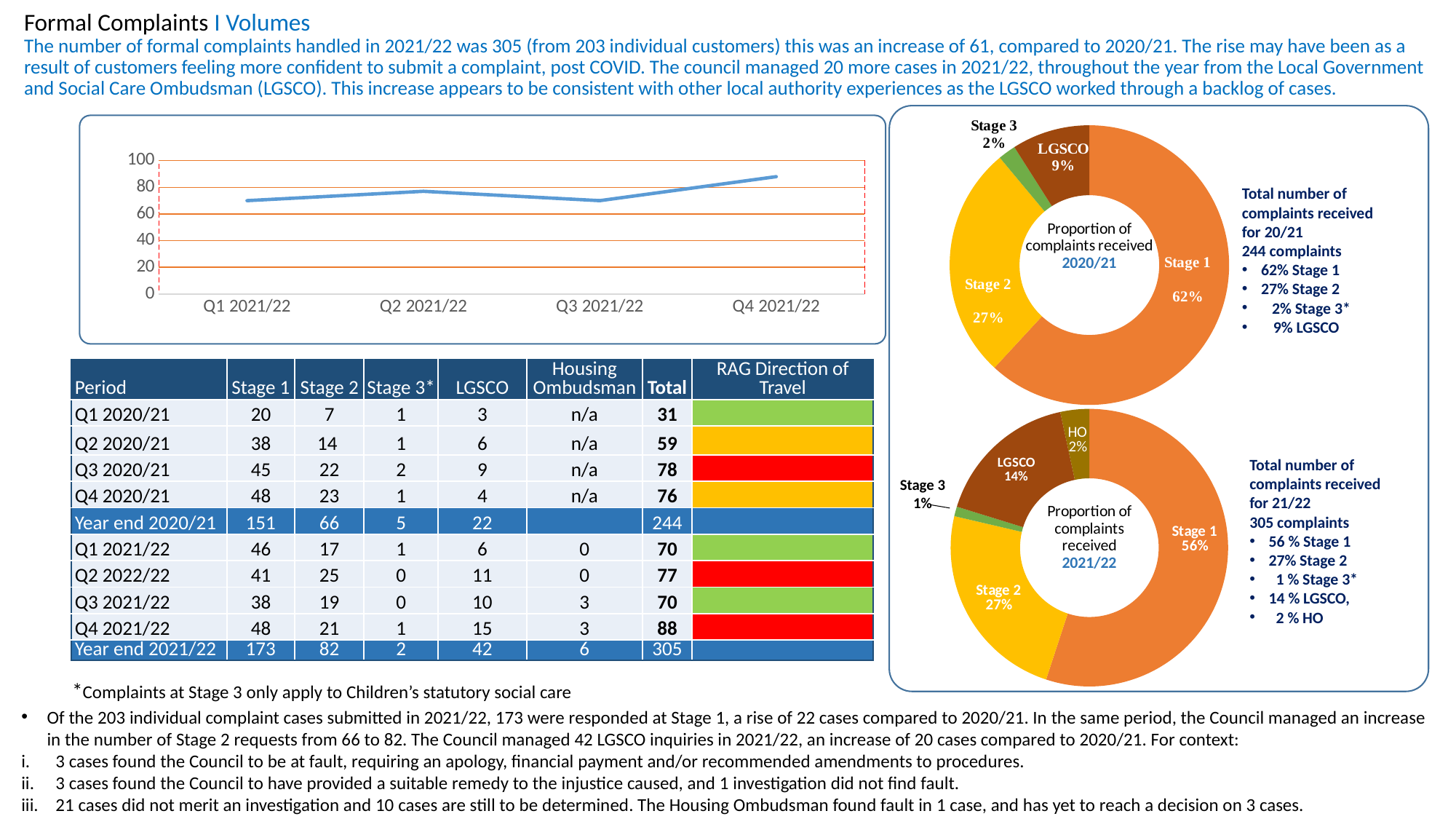

# Formal Complaints I Volumes The number of formal complaints handled in 2021/22 was 305 (from 203 individual customers) this was an increase of 61, compared to 2020/21. The rise may have been as a result of customers feeling more confident to submit a complaint, post COVID. The council managed 20 more cases in 2021/22, throughout the year from the Local Government and Social Care Ombudsman (LGSCO). This increase appears to be consistent with other local authority experiences as the LGSCO worked through a backlog of cases.

### Chart

| Category | Complaints |
|---|---|
| Stage 1 | 151.0 |
| Stage 2 | 66.0 |
| Stage 3 | 5.0 |
| LGSCO | 22.0 |
Total number of complaints received for 20/21
244 complaints
62% Stage 1
27% Stage 2
   2% Stage 3*
   9% LGSCO

### Chart

| Category | Volumes |
|---|---|
| Q1 2021/22 | 70.0 |
| Q2 2021/22 | 77.0 |
| Q3 2021/22 | 70.0 |
| Q4 2021/22 | 88.0 |
| Period | Stage 1 | Stage 2 | Stage 3\* | LGSCO | Housing Ombudsman | Total | RAG Direction of Travel |
| --- | --- | --- | --- | --- | --- | --- | --- |
| Q1 2020/21 | 20 | 7 | 1 | 3 | n/a | 31 |  |
| Q2 2020/21 | 38 | 14 | 1 | 6 | n/a | 59 |  |
| Q3 2020/21 | 45 | 22 | 2 | 9 | n/a | 78 |  |
| Q4 2020/21 | 48 | 23 | 1 | 4 | n/a | 76 |  |
| Year end 2020/21 | 151 | 66 | 5 | 22 |  | 244 |  |
| Q1 2021/22 | 46 | 17 | 1 | 6 | 0 | 70 |  |
| Q2 2022/22 | 41 | 25 | 0 | 11 | 0 | 77 |  |
| Q3 2021/22 | 38 | 19 | 0 | 10 | 3 | 70 |  |
| Q4 2021/22 | 48 | 21 | 1 | 15 | 3 | 88 |  |
| Year end 2021/22 | 173 | 82 | 2 | 42 | 6 | 305 |  |

### Chart

| Category | Complaints |
|---|---|
| Stage 1 | 49.0 |
| Stage 2 | 21.0 |
| Stage 3 | 1.0 |
| LGSCO | 15.0 |
| HO | 3.0 |
Total number of complaints received for 21/22
305 complaints
56 % Stage 1
27% Stage 2
  1 % Stage 3*
14 % LGSCO,
  2 % HO
Stage 3
1%
*Complaints at Stage 3 only apply to Children’s statutory social care
Of the 203 individual complaint cases submitted in 2021/22, 173 were responded at Stage 1, a rise of 22 cases compared to 2020/21. In the same period, the Council managed an increase in the number of Stage 2 requests from 66 to 82. The Council managed 42 LGSCO inquiries in 2021/22, an increase of 20 cases compared to 2020/21. For context:
3 cases found the Council to be at fault, requiring an apology, financial payment and/or recommended amendments to procedures.
3 cases found the Council to have provided a suitable remedy to the injustice caused, and 1 investigation did not find fault.
21 cases did not merit an investigation and 10 cases are still to be determined. The Housing Ombudsman found fault in 1 case, and has yet to reach a decision on 3 cases.